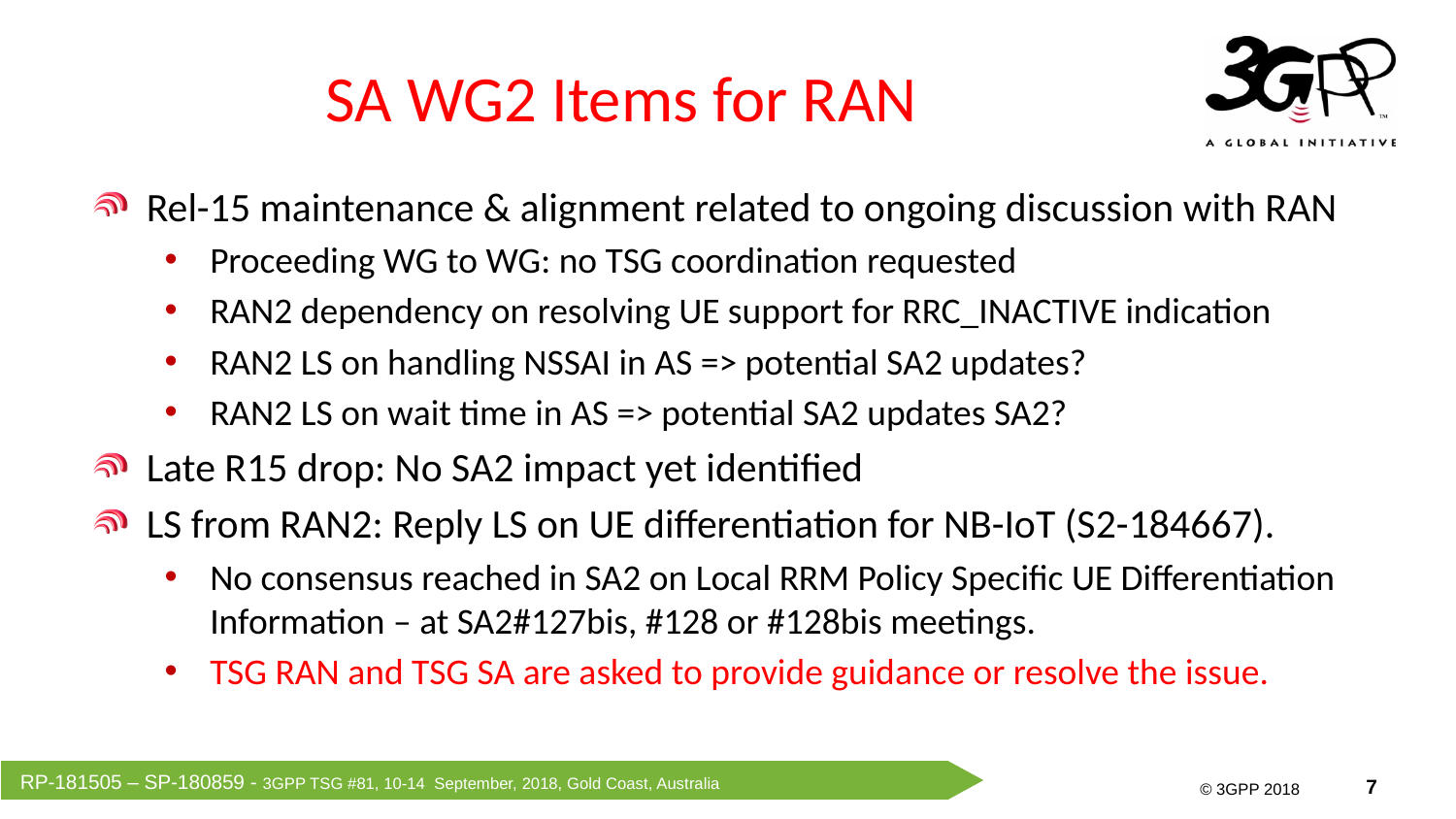

# SA WG2 Items for RAN
Rel-15 maintenance & alignment related to ongoing discussion with RAN
Proceeding WG to WG: no TSG coordination requested
RAN2 dependency on resolving UE support for RRC_INACTIVE indication
RAN2 LS on handling NSSAI in AS => potential SA2 updates?
RAN2 LS on wait time in AS => potential SA2 updates SA2?
Late R15 drop: No SA2 impact yet identified
LS from RAN2: Reply LS on UE differentiation for NB-IoT (S2-184667).
No consensus reached in SA2 on Local RRM Policy Specific UE Differentiation Information – at SA2#127bis, #128 or #128bis meetings.
TSG RAN and TSG SA are asked to provide guidance or resolve the issue.